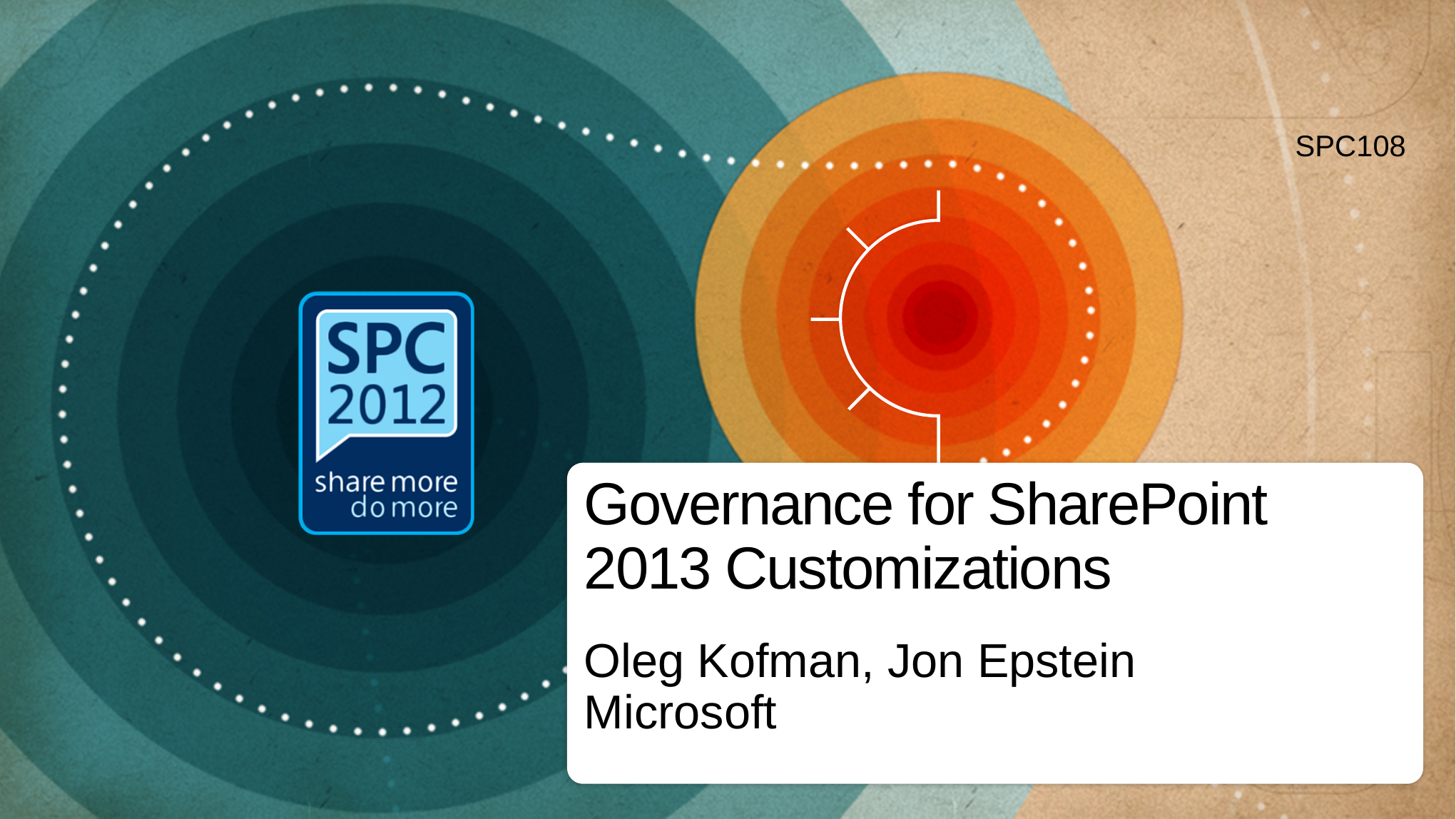

SPC108
# Governance for SharePoint 2013 Customizations
Oleg Kofman, Jon Epstein
Microsoft